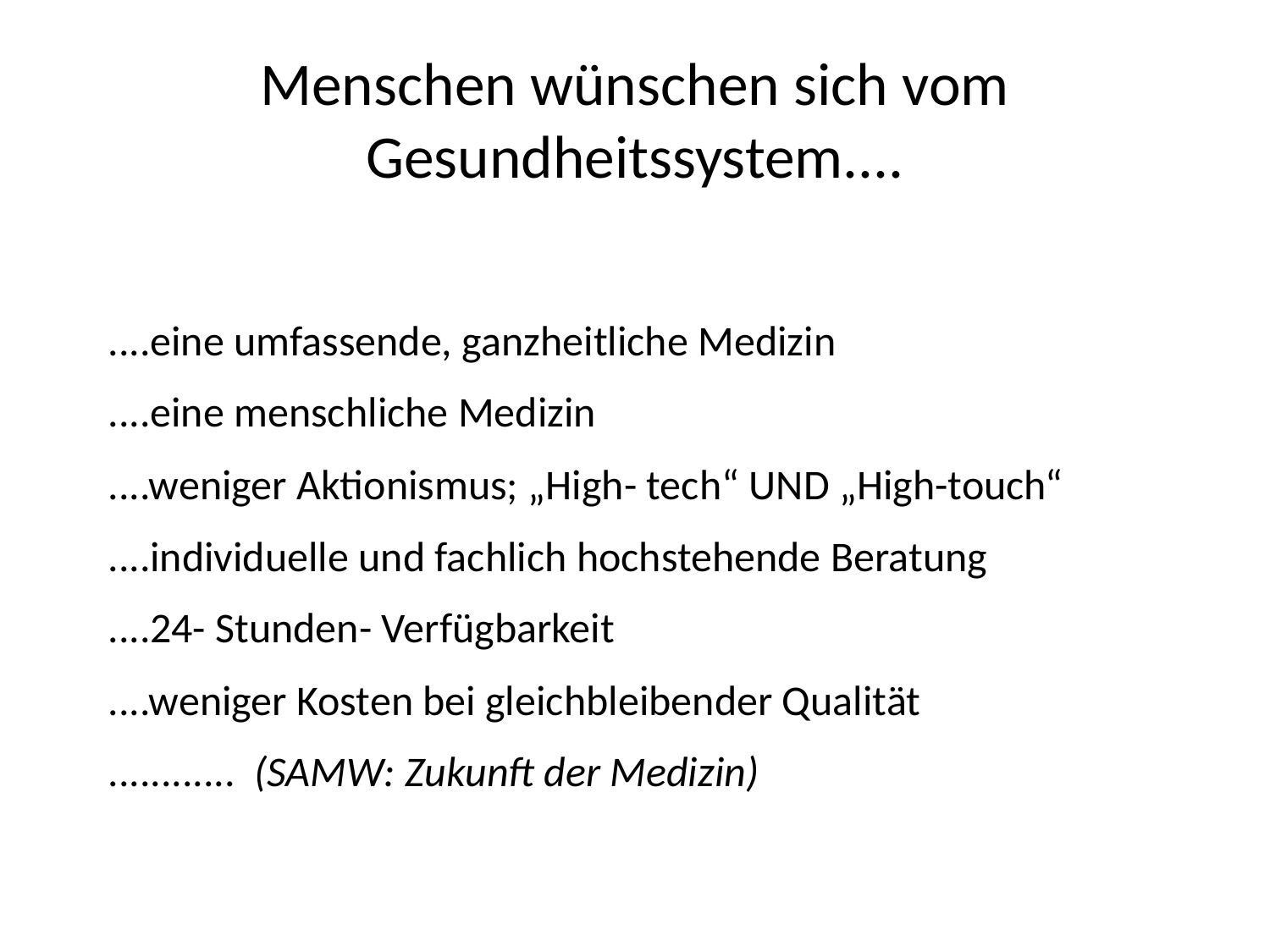

# Menschen wünschen sich vom Gesundheitssystem....
....eine umfassende, ganzheitliche Medizin
....eine menschliche Medizin
....weniger Aktionismus; „High- tech“ UND „High-touch“
....individuelle und fachlich hochstehende Beratung
....24- Stunden- Verfügbarkeit
....weniger Kosten bei gleichbleibender Qualität
............  (SAMW: Zukunft der Medizin)